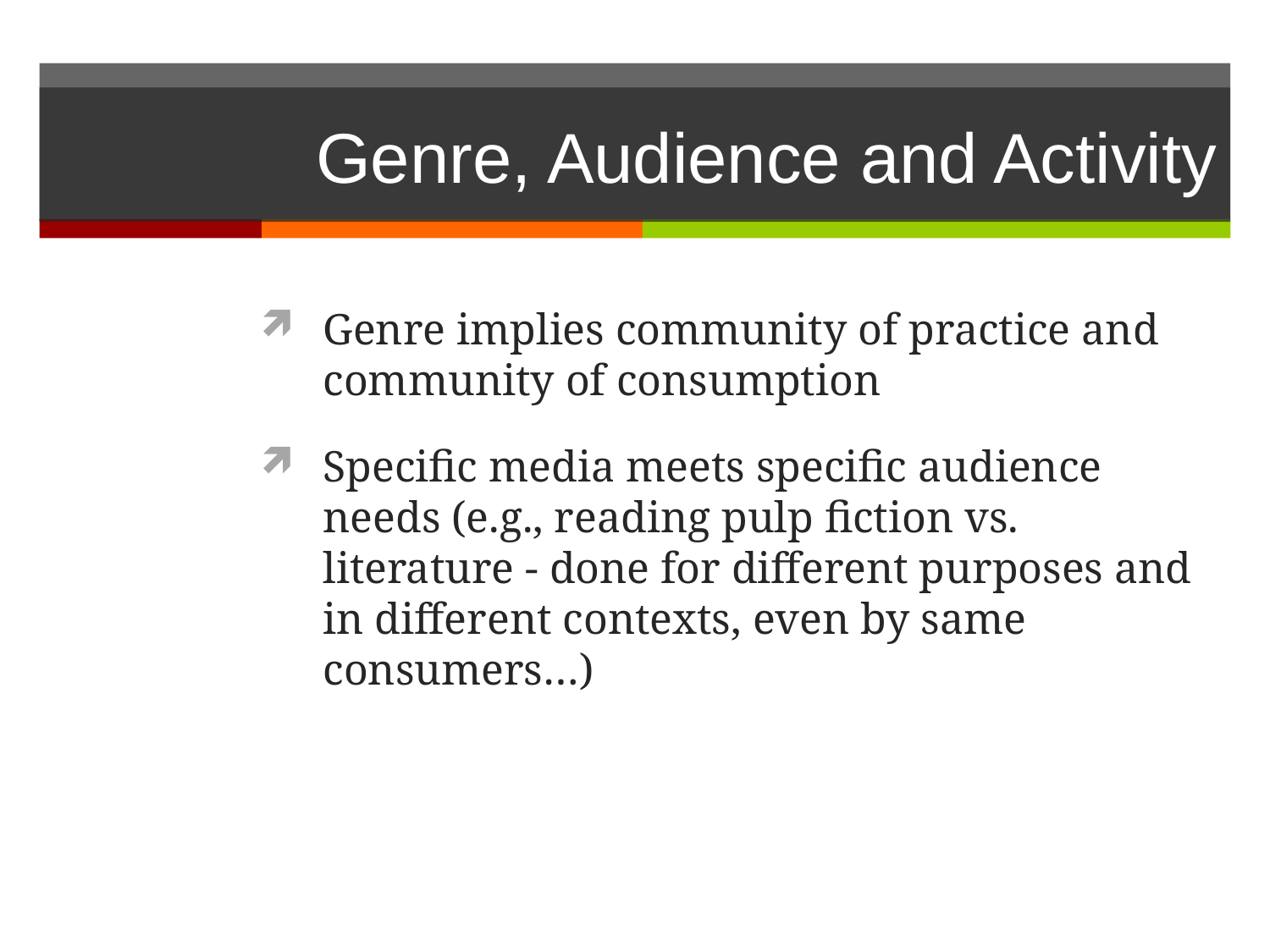

# Genre, Audience and Activity
Genre implies community of practice and community of consumption
Specific media meets specific audience needs (e.g., reading pulp fiction vs. literature - done for different purposes and in different contexts, even by same consumers…)